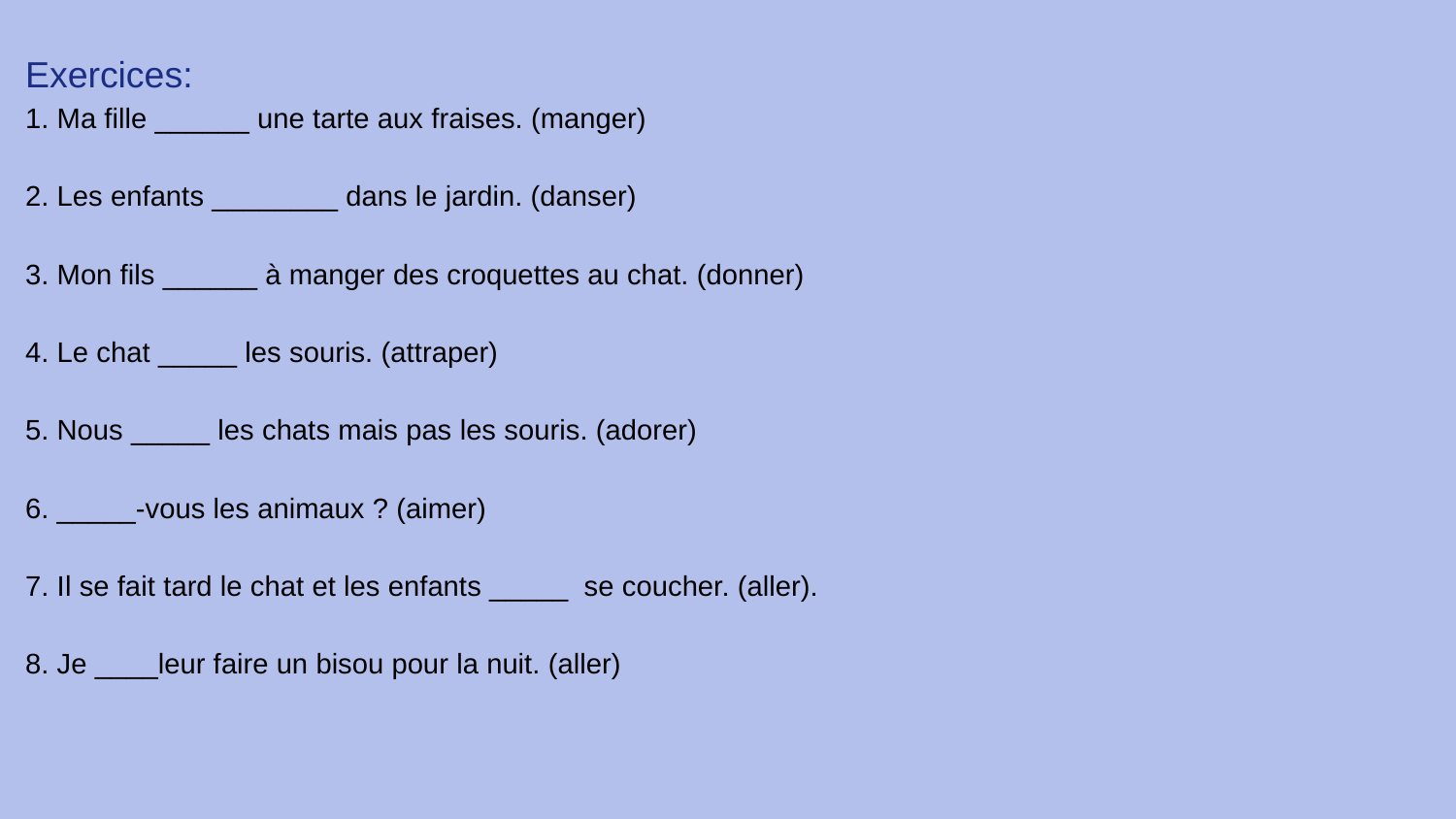

# Exercices: 1. Ma fille ______ une tarte aux fraises. (manger) 2. Les enfants ________ dans le jardin. (danser) 3. Mon fils ______ à manger des croquettes au chat. (donner) 4. Le chat _____ les souris. (attraper) 5. Nous _____ les chats mais pas les souris. (adorer) 6. _____-vous les animaux ? (aimer) 7. Il se fait tard le chat et les enfants _____  se coucher. (aller). 8. Je ____leur faire un bisou pour la nuit. (aller)